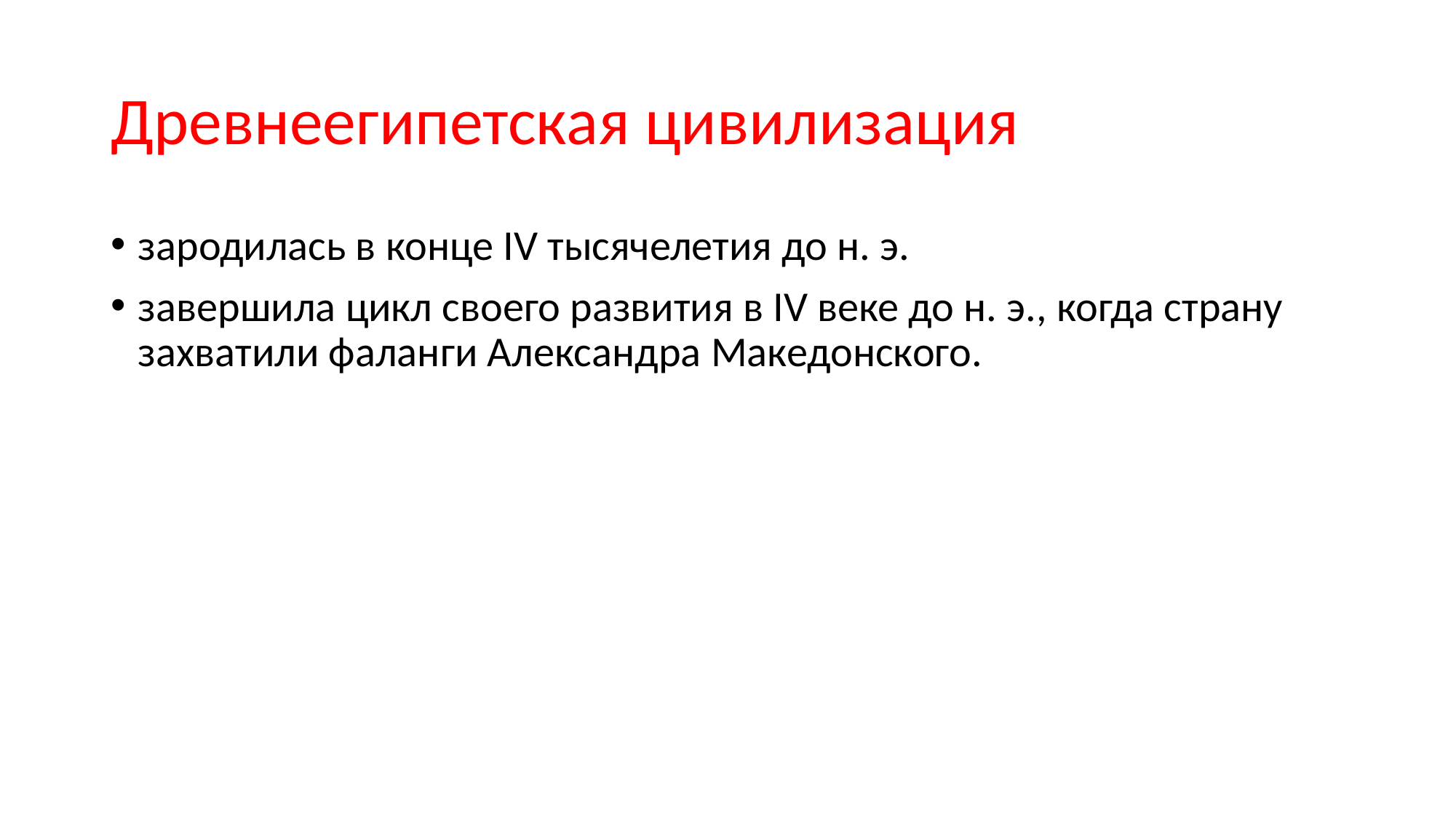

# Древнеегипетская цивилизация
зародилась в конце IV тысячелетия до н. э.
завершила цикл своего развития в IV веке до н. э., когда страну захватили фаланги Александра Македонского.